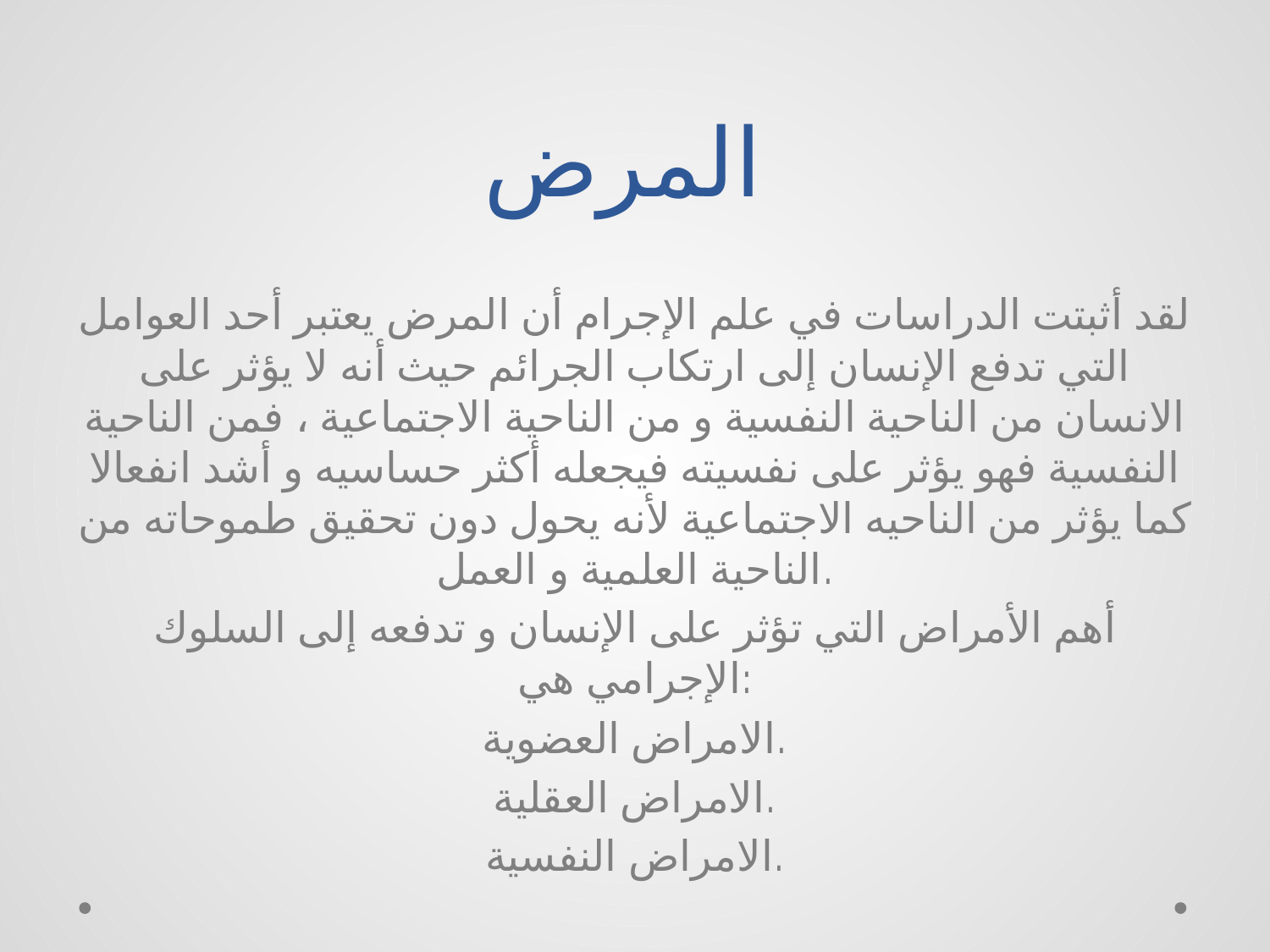

# المرض

لقد أثبتت الدراسات في علم الإجرام أن المرض يعتبر أحد العوامل التي تدفع الإنسان إلى ارتكاب الجرائم حيث أنه لا يؤثر على الانسان من الناحية النفسية و من الناحية الاجتماعية ، فمن الناحية النفسية فهو يؤثر على نفسيته فيجعله أكثر حساسيه و أشد انفعالا كما يؤثر من الناحيه الاجتماعية لأنه يحول دون تحقيق طموحاته من الناحية العلمية و العمل.
أهم الأمراض التي تؤثر على الإنسان و تدفعه إلى السلوك الإجرامي هي:
الامراض العضوية.
الامراض العقلية.
الامراض النفسية.